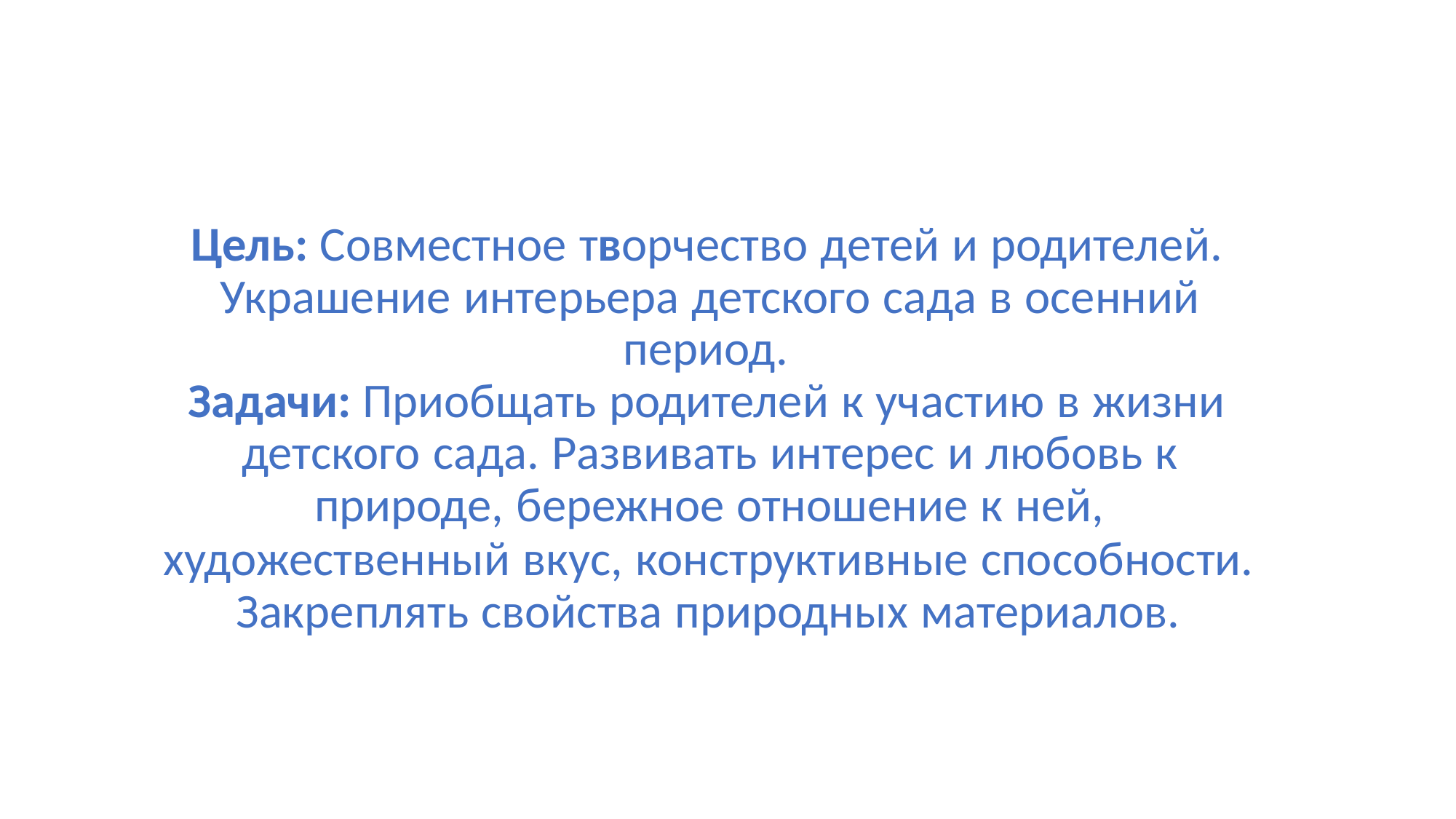

Цель: Совместное творчество детей и родителей.
Украшение интерьера детского сада в осенний
период.
Задачи: Приобщать родителей к участию в жизни
детского сада. Развивать интерес и любовь к
природе, бережное отношение к ней,
художественный вкус, конструктивные способности.
Закреплять свойства природных материалов.